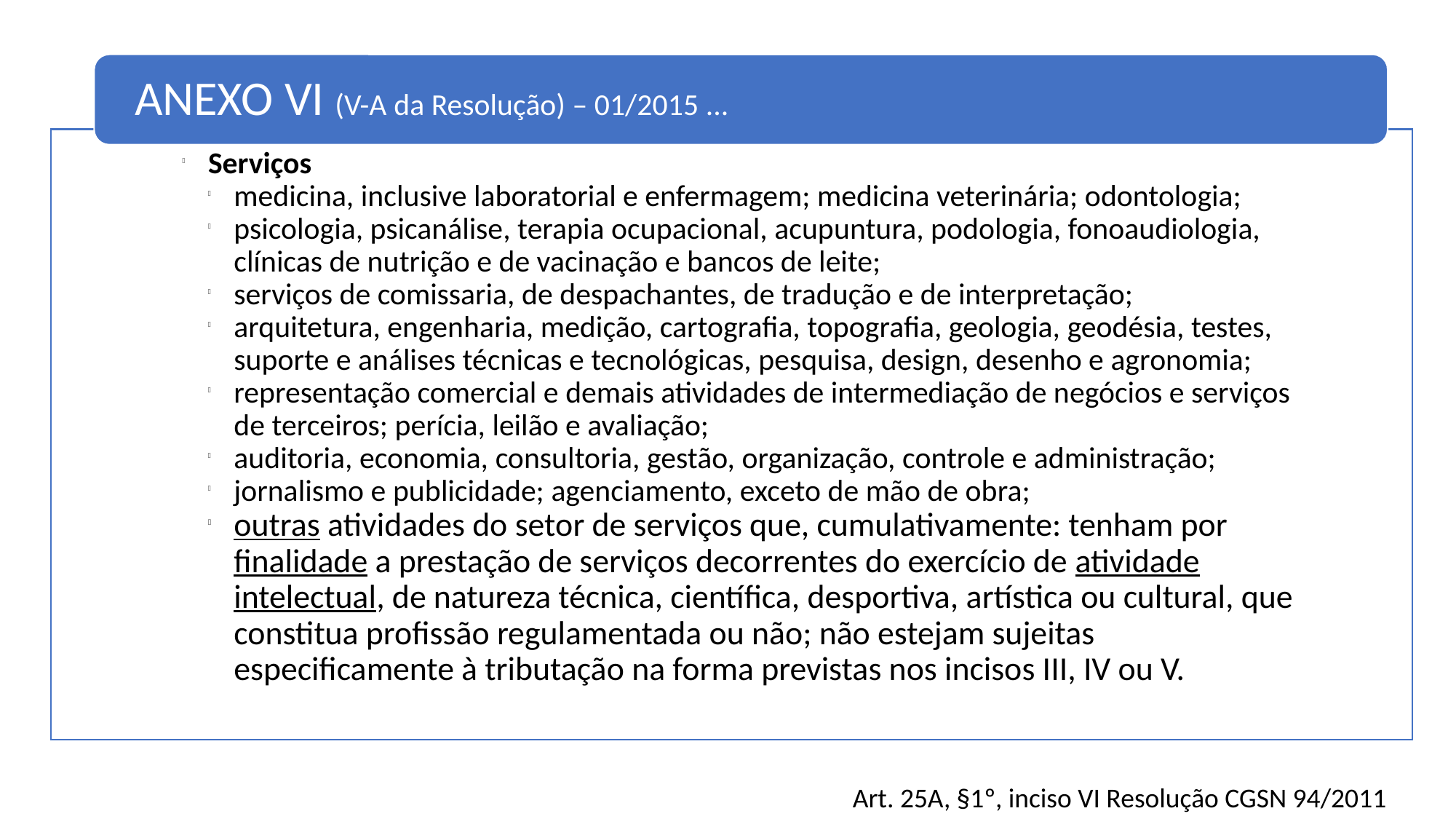

ANEXO VI (V-A da Resolução) – 01/2015 ...
Serviços
medicina, inclusive laboratorial e enfermagem; medicina veterinária; odontologia;
psicologia, psicanálise, terapia ocupacional, acupuntura, podologia, fonoaudiologia, clínicas de nutrição e de vacinação e bancos de leite;
serviços de comissaria, de despachantes, de tradução e de interpretação;
arquitetura, engenharia, medição, cartografia, topografia, geologia, geodésia, testes, suporte e análises técnicas e tecnológicas, pesquisa, design, desenho e agronomia;
representação comercial e demais atividades de intermediação de negócios e serviços de terceiros; perícia, leilão e avaliação;
auditoria, economia, consultoria, gestão, organização, controle e administração;
jornalismo e publicidade; agenciamento, exceto de mão de obra;
outras atividades do setor de serviços que, cumulativamente: tenham por finalidade a prestação de serviços decorrentes do exercício de atividade intelectual, de natureza técnica, científica, desportiva, artística ou cultural, que constitua profissão regulamentada ou não; não estejam sujeitas especificamente à tributação na forma previstas nos incisos III, IV ou V.
Art. 25A, §1º, inciso VI Resolução CGSN 94/2011